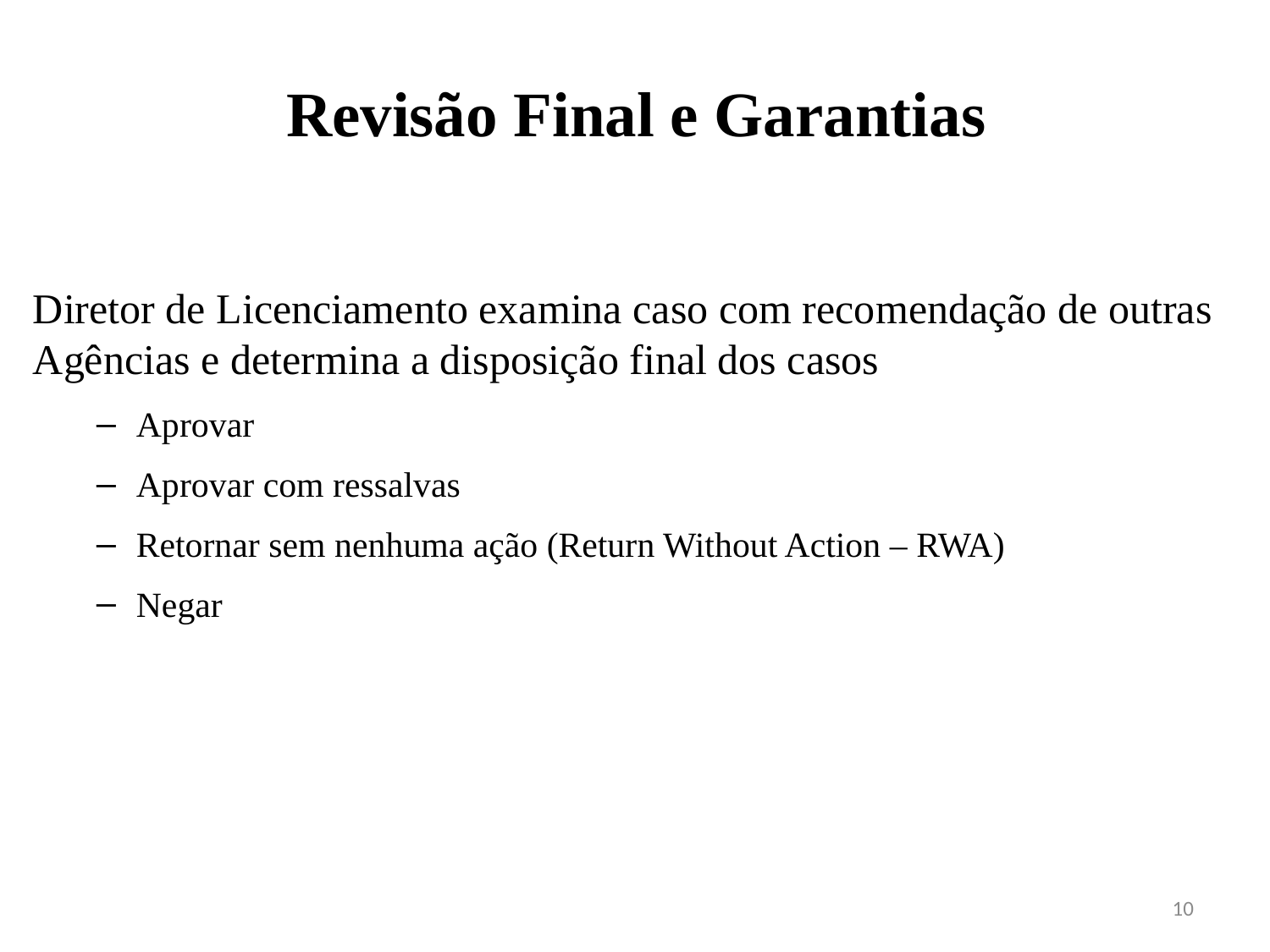

Revisão Final e Garantias
Diretor de Licenciamento examina caso com recomendação de outras Agências e determina a disposição final dos casos
Aprovar
Aprovar com ressalvas
Retornar sem nenhuma ação (Return Without Action – RWA)
Negar
10